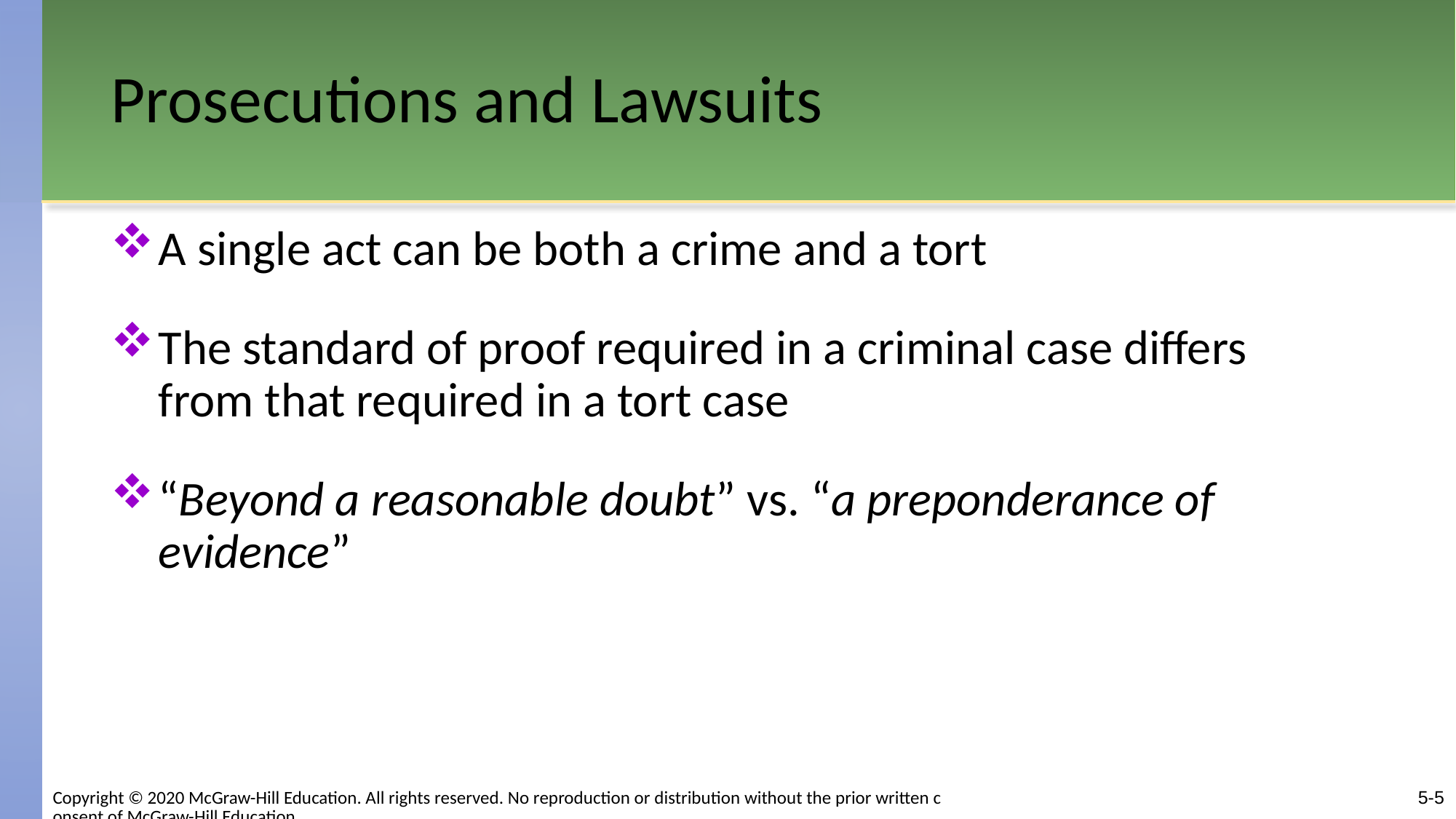

# Prosecutions and Lawsuits
A single act can be both a crime and a tort

The standard of proof required in a criminal case differs from that required in a tort case

“Beyond a reasonable doubt” vs. “a preponderance of evidence”
Copyright © 2020 McGraw-Hill Education. All rights reserved. No reproduction or distribution without the prior written consent of McGraw-Hill Education.
5-5